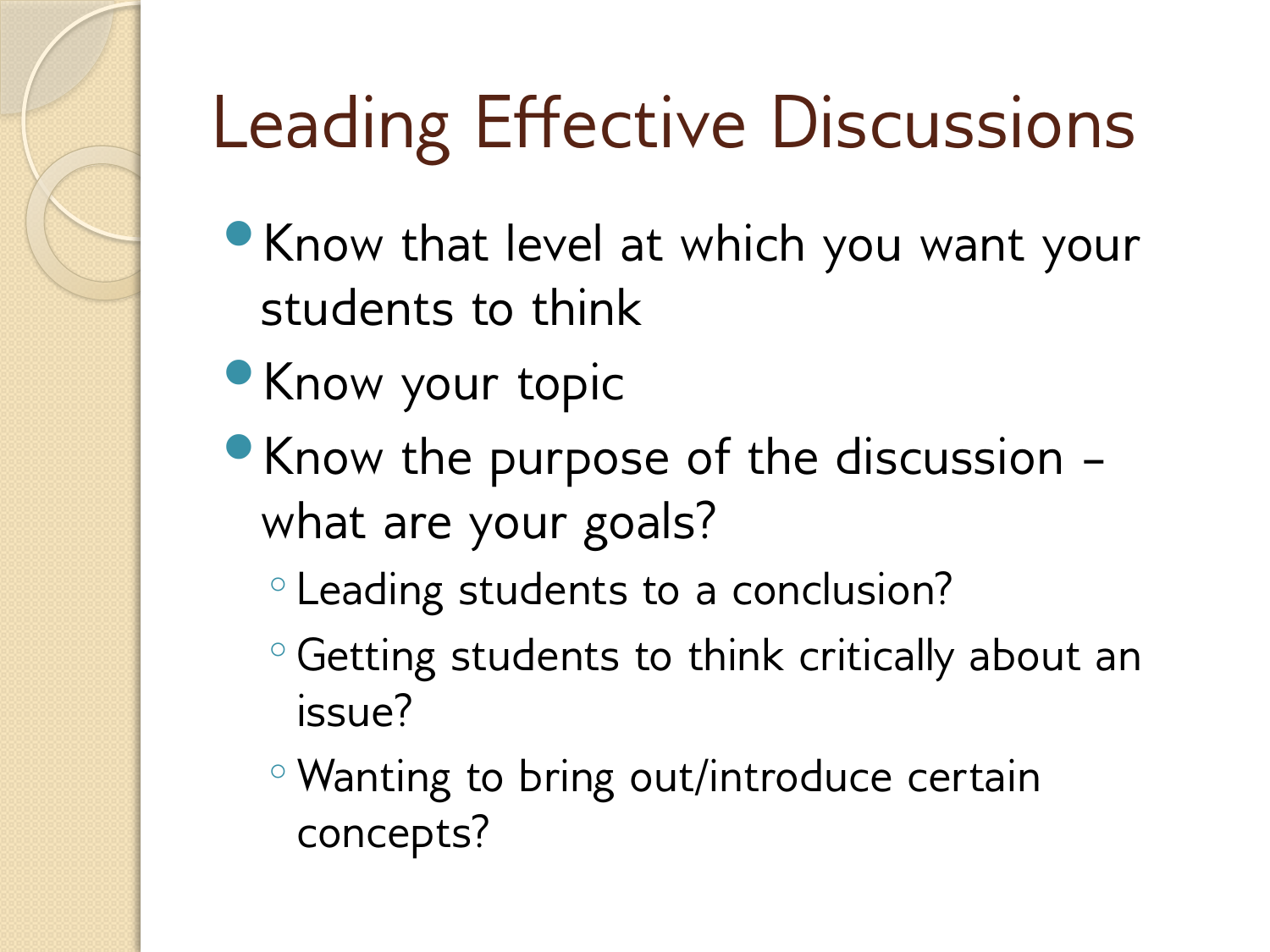

# Leading Effective Discussions
Know that level at which you want your students to think
Know your topic
Know the purpose of the discussion – what are your goals?
Leading students to a conclusion?
Getting students to think critically about an issue?
Wanting to bring out/introduce certain concepts?